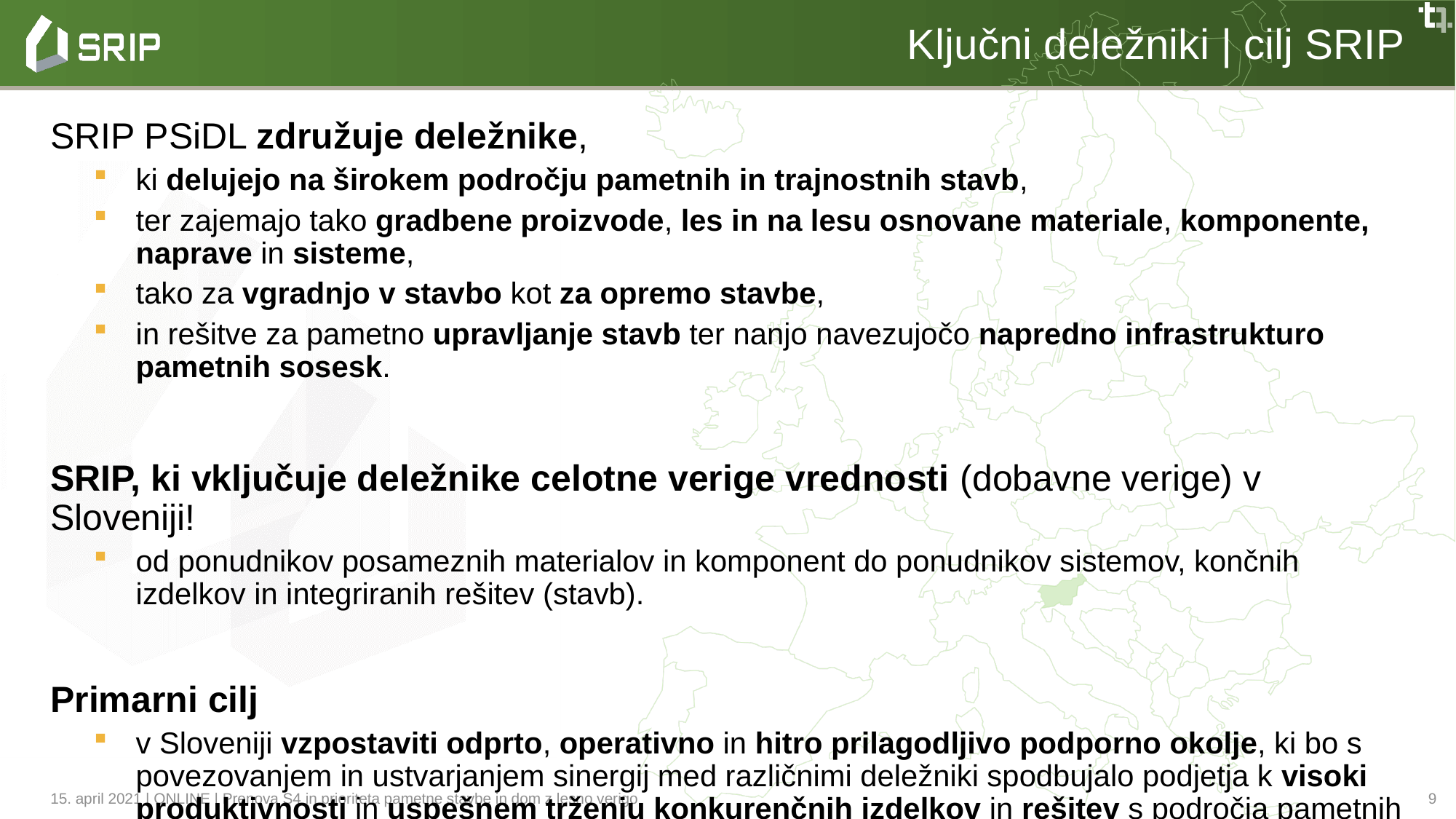

Ključni deležniki | cilj SRIP

SRIP PSiDL združuje deležnike,
ki delujejo na širokem področju pametnih in trajnostnih stavb,
ter zajemajo tako gradbene proizvode, les in na lesu osnovane materiale, komponente, naprave in sisteme,
tako za vgradnjo v stavbo kot za opremo stavbe,
in rešitve za pametno upravljanje stavb ter nanjo navezujočo napredno infrastrukturo pametnih sosesk.

SRIP, ki vključuje deležnike celotne verige vrednosti (dobavne verige) v Sloveniji!
od ponudnikov posameznih materialov in komponent do ponudnikov sistemov, končnih izdelkov in integriranih rešitev (stavb).

Primarni cilj
v Sloveniji vzpostaviti odprto, operativno in hitro prilagodljivo podporno okolje, ki bo s povezovanjem in ustvarjanjem sinergij med različnimi deležniki spodbujalo podjetja k visoki produktivnosti in uspešnem trženju konkurenčnih izdelkov in rešitev s področja pametnih stavb na evropskem in globalnem trgu.
9
15. april 2021 | ONLINE | Prenova S4 in prioriteta pametne stavbe in dom z lesno verigo